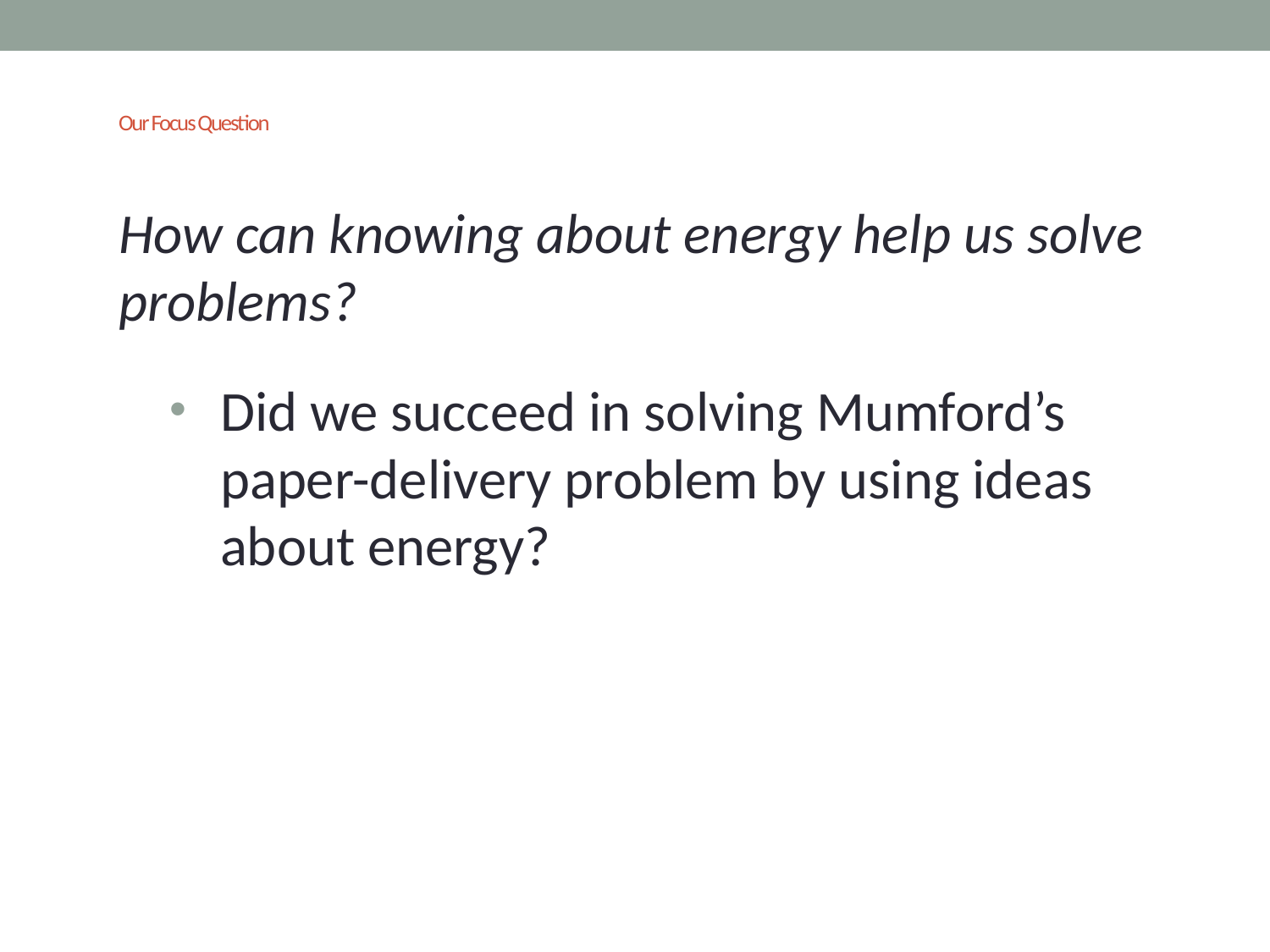

# Our Focus Question
How can knowing about energy help us solve problems?
Did we succeed in solving Mumford’s
paper-delivery problem by using ideas
about energy?